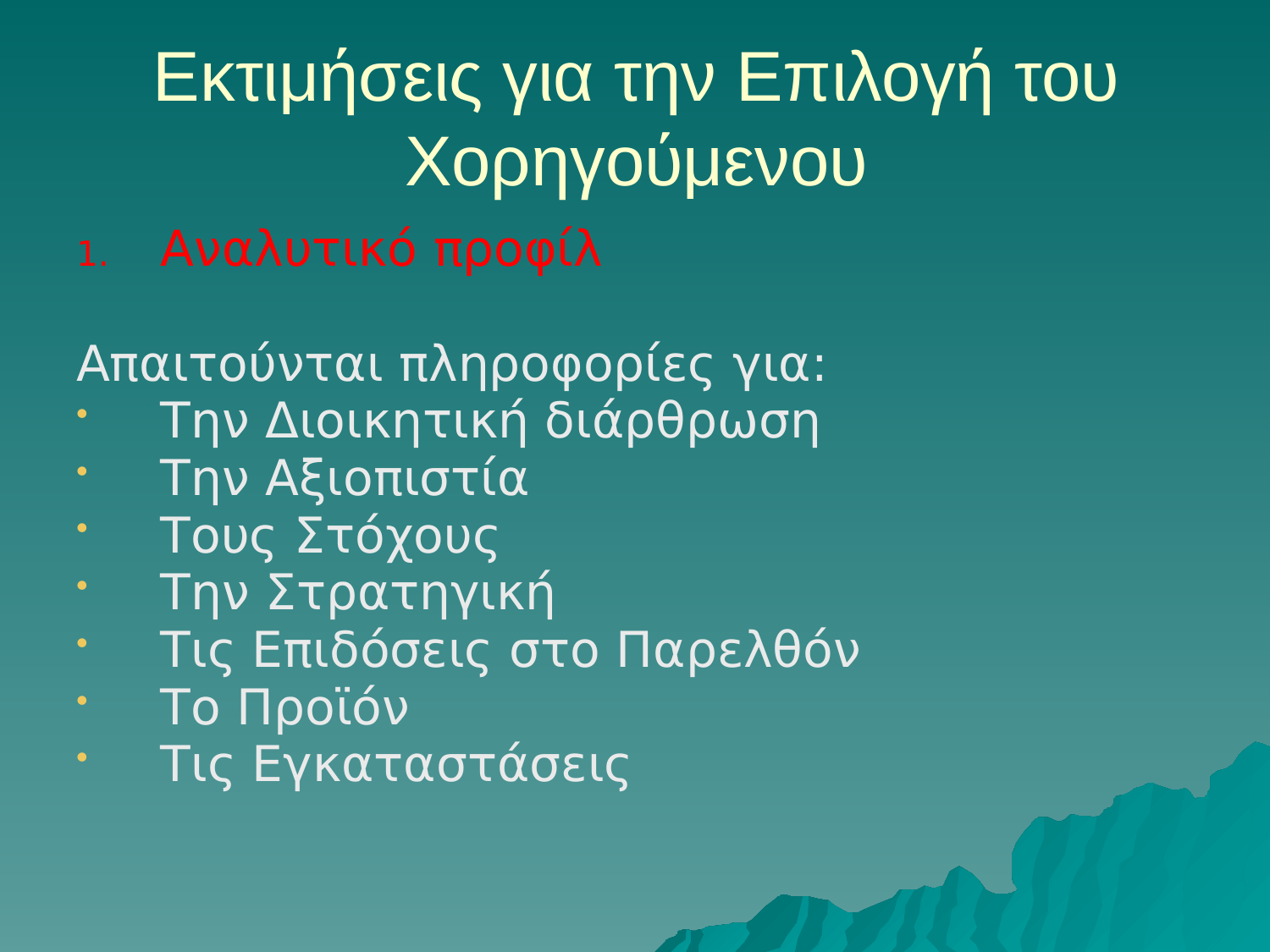

# Εκτιμήσεις για την Επιλογή του Χορηγούμενου
Αναλυτικό προφίλ

Απαιτούνται πληροφορίες για:
Την Διοικητική διάρθρωση
Την Αξιοπιστία
Τους Στόχους
Την Στρατηγική
Τις Επιδόσεις στο Παρελθόν
Το Προϊόν
Τις Εγκαταστάσεις